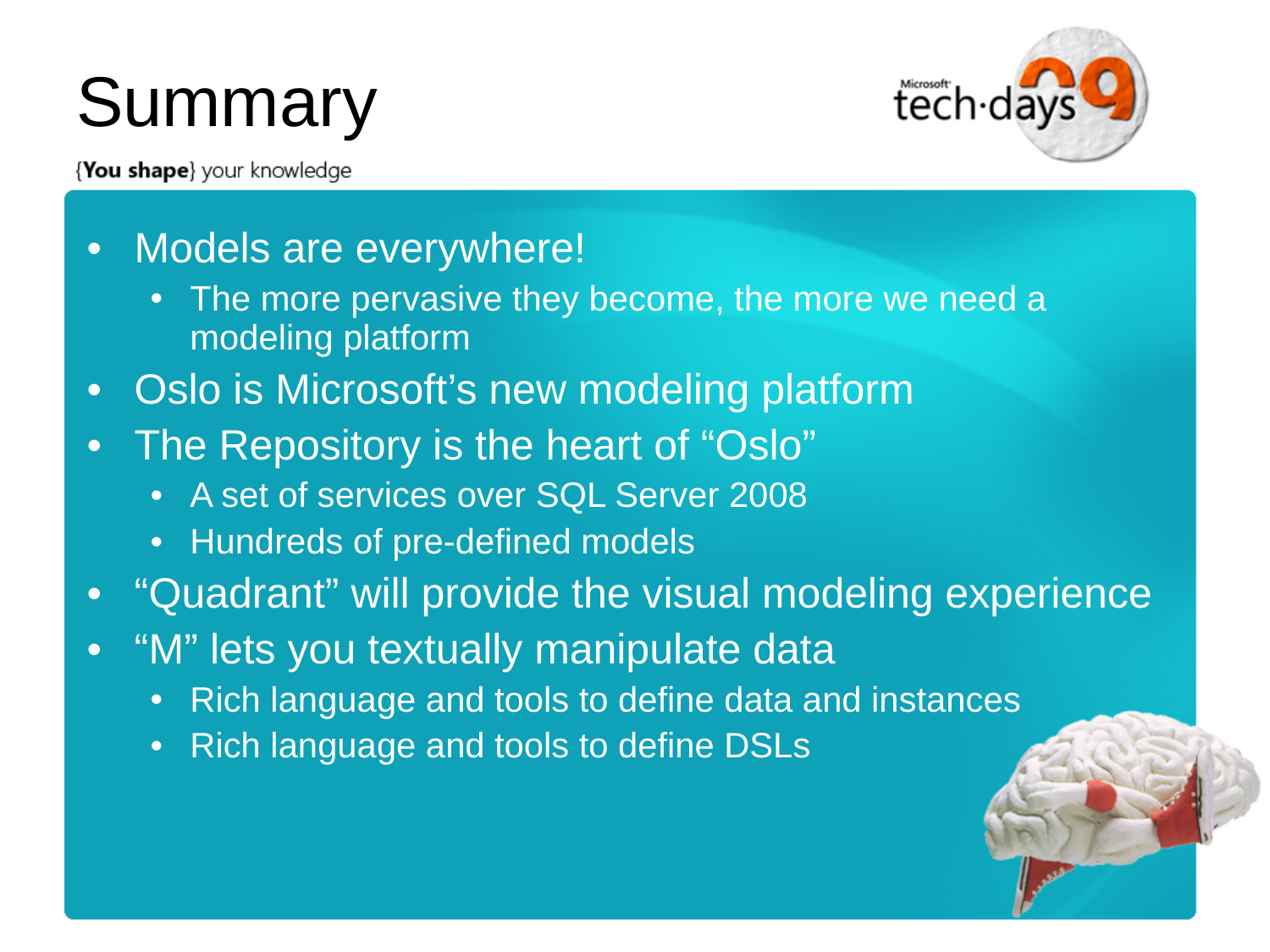

# Summary
Models are everywhere!
The more pervasive they become, the more we need a modeling platform
Oslo is Microsoft’s new modeling platform
The Repository is the heart of “Oslo”
A set of services over SQL Server 2008
Hundreds of pre-defined models
“Quadrant” will provide the visual modeling experience
“M” lets you textually manipulate data
Rich language and tools to define data and instances
Rich language and tools to define DSLs